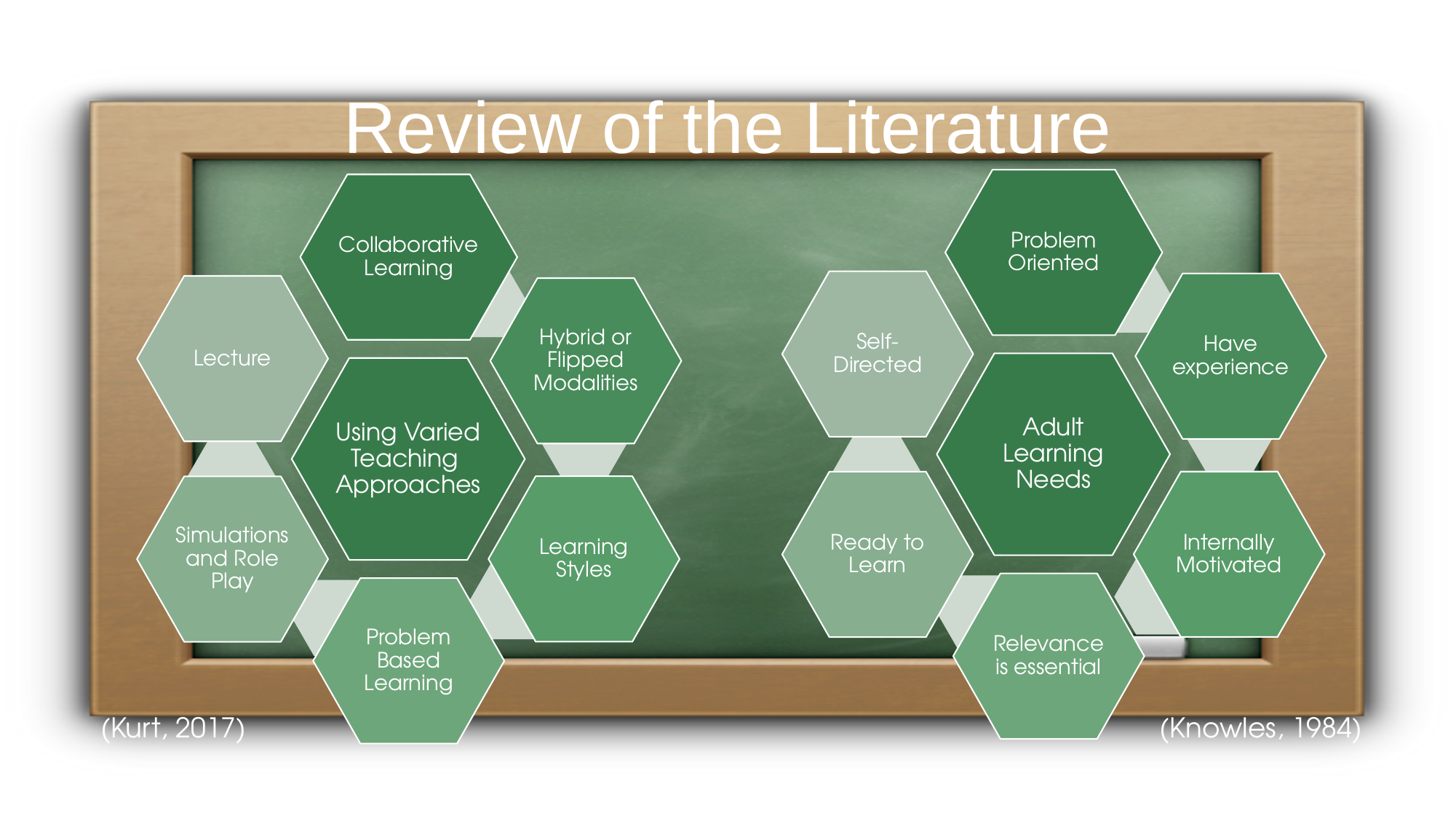

# Review of the Literature
Adult Learning Needs
Problem Oriented
Have experience
Internally Motivated
Relevance is essential
Ready to Learn
Self-Directed
Using Varied Teaching  Approaches
Collaborative Learning
Hybrid or Flipped Modalities
Learning Styles
Problem Based Learning
Simulations and Role Play
Lecture

(Kurt, 2017)                                                                                                                        (Knowles, 1984)